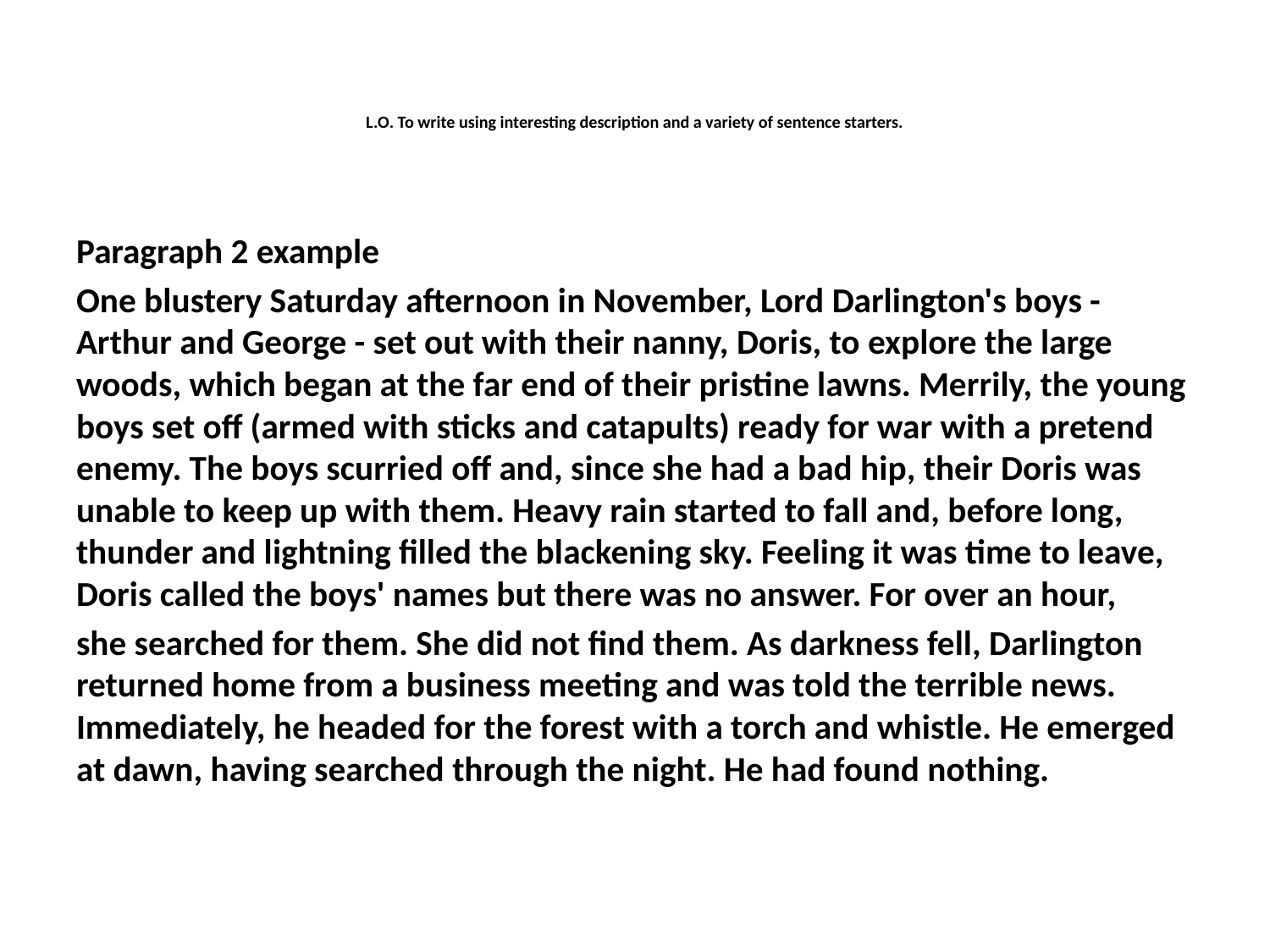

# L.O. To write using interesting description and a variety of sentence starters.
Paragraph 2 example
One blustery Saturday afternoon in November, Lord Darlington's boys - Arthur and George - set out with their nanny, Doris, to explore the large woods, which began at the far end of their pristine lawns. Merrily, the young boys set off (armed with sticks and catapults) ready for war with a pretend enemy. The boys scurried off and, since she had a bad hip, their Doris was unable to keep up with them. Heavy rain started to fall and, before long, thunder and lightning filled the blackening sky. Feeling it was time to leave, Doris called the boys' names but there was no answer. For over an hour,
she searched for them. She did not find them. As darkness fell, Darlington returned home from a business meeting and was told the terrible news. Immediately, he headed for the forest with a torch and whistle. He emerged at dawn, having searched through the night. He had found nothing.